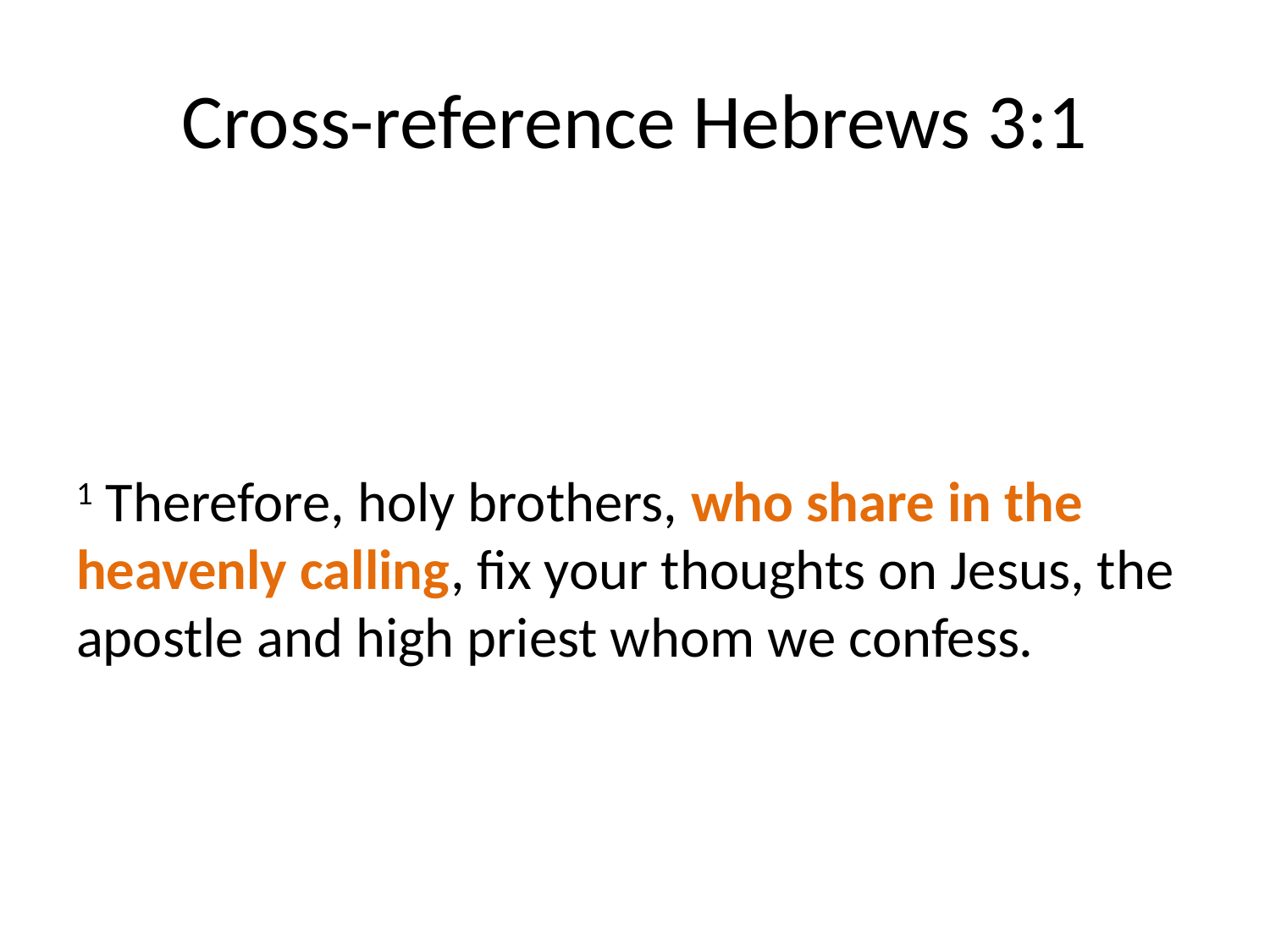

# Cross-reference Hebrews 3:1

1 Therefore, holy brothers, who share in the heavenly calling, fix your thoughts on Jesus, the apostle and high priest whom we confess.